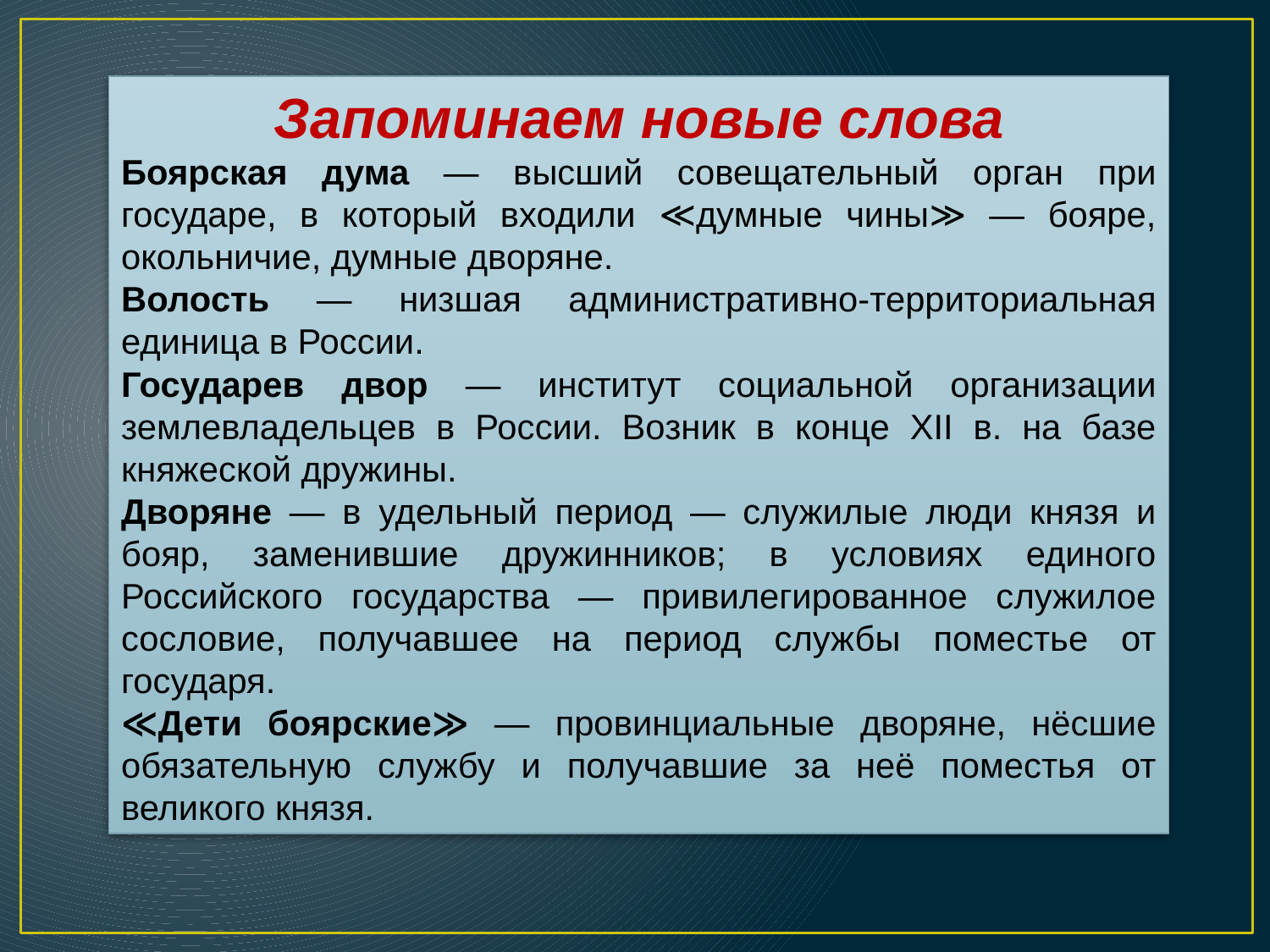

Запоминаем новые слова
Боярская дума — высший совещательный орган при государе, в который входили ≪думные чины≫ — бояре, окольничие, думные дворяне.
Волость — низшая административно-территориальная единица в России.
Государев двор — институт социальной организации землевладельцев в России. Возник в конце XII в. на базе княжеской дружины.
Дворяне — в удельный период — служилые люди князя и бояр, заменившие дружинников; в условиях единого Российского государства — привилегированное служилое сословие, получавшее на период службы поместье от государя.
≪Дети боярские≫ — провинциальные дворяне, нёсшие обязательную службу и получавшие за неё поместья от великого князя.